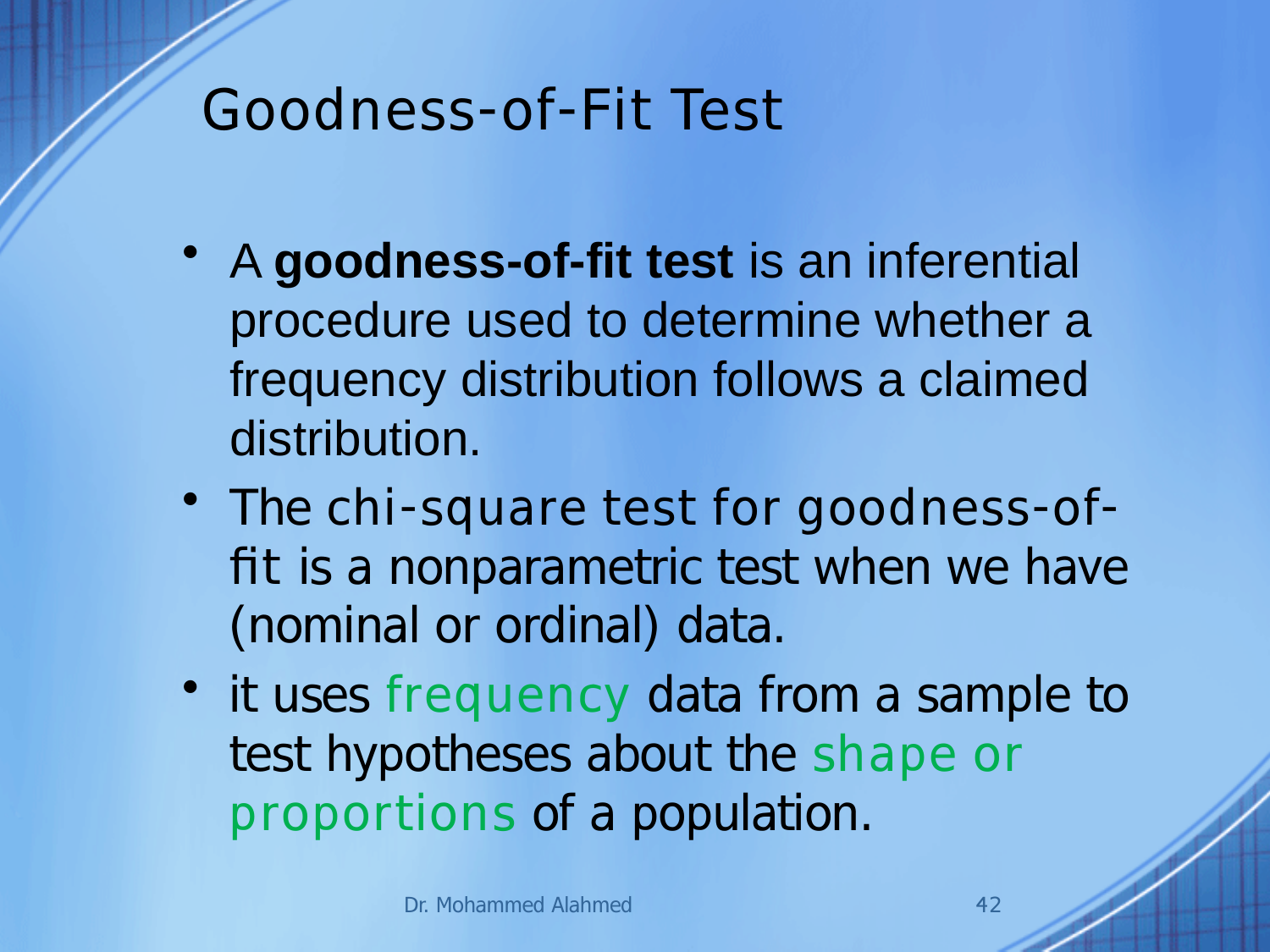

# Goodness-of-Fit Test
A goodness-of-fit test is an inferential procedure used to determine whether a frequency distribution follows a claimed distribution.
The chi-square test for goodness-of-fit is a nonparametric test when we have (nominal or ordinal) data.
it uses frequency data from a sample to test hypotheses about the shape or proportions of a population.
Dr. Mohammed Alahmed
42